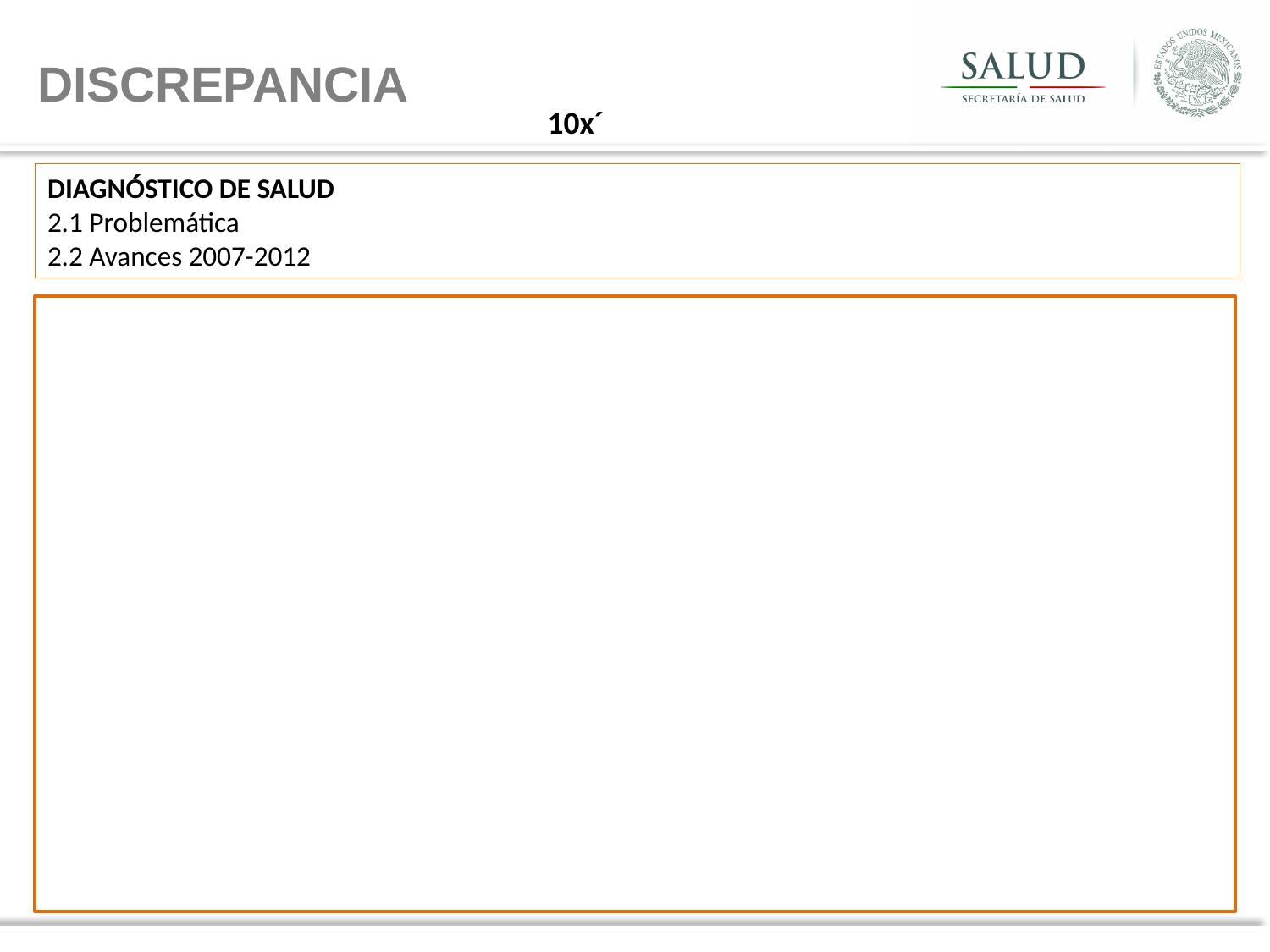

DISCREPANCIA
10x´
DIAGNÓSTICO DE SALUD
2.1 Problemática
2.2 Avances 2007-2012